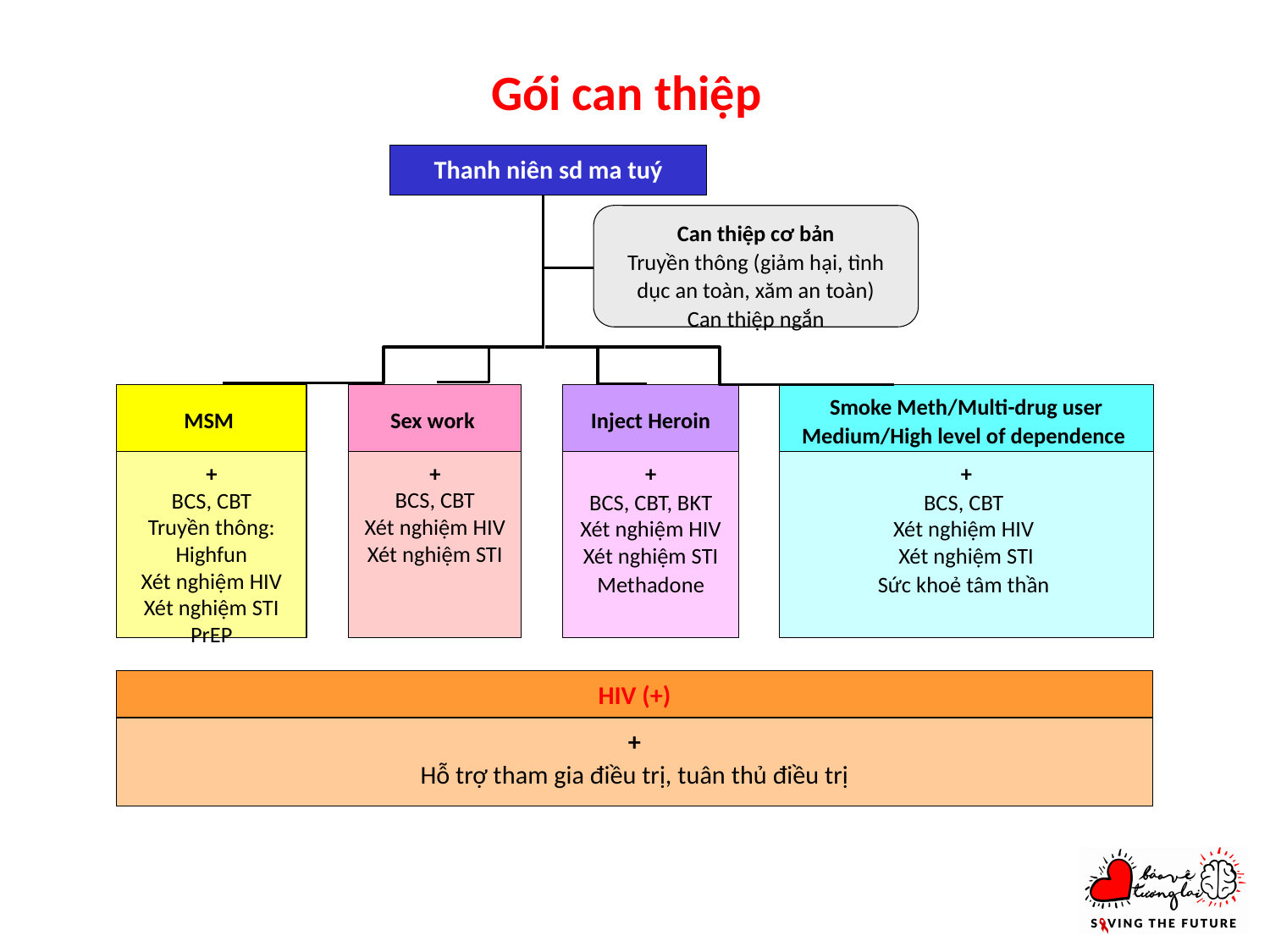

# Gói can thiệp
Thanh niên sd ma tuý
Can thiệp cơ bản
Truyền thông (giảm hại, tình dục an toàn, xăm an toàn)
Can thiệp ngắn
MSM
+
BCS, CBT
Truyền thông: Highfun
Xét nghiệm HIV Xét nghiệm STI
PrEP
Sex work
+
BCS, CBT
Xét nghiệm HIV Xét nghiệm STI

Inject Heroin
+
BCS, CBT, BKT
Xét nghiệm HIV Xét nghiệm STI
Methadone

Smoke Meth/Multi-drug user
Medium/High level of dependence

+
BCS, CBT
Xét nghiệm HIV
Xét nghiệm STI
Sức khoẻ tâm thần
HIV (+)

+
Hỗ trợ tham gia điều trị, tuân thủ điều trị